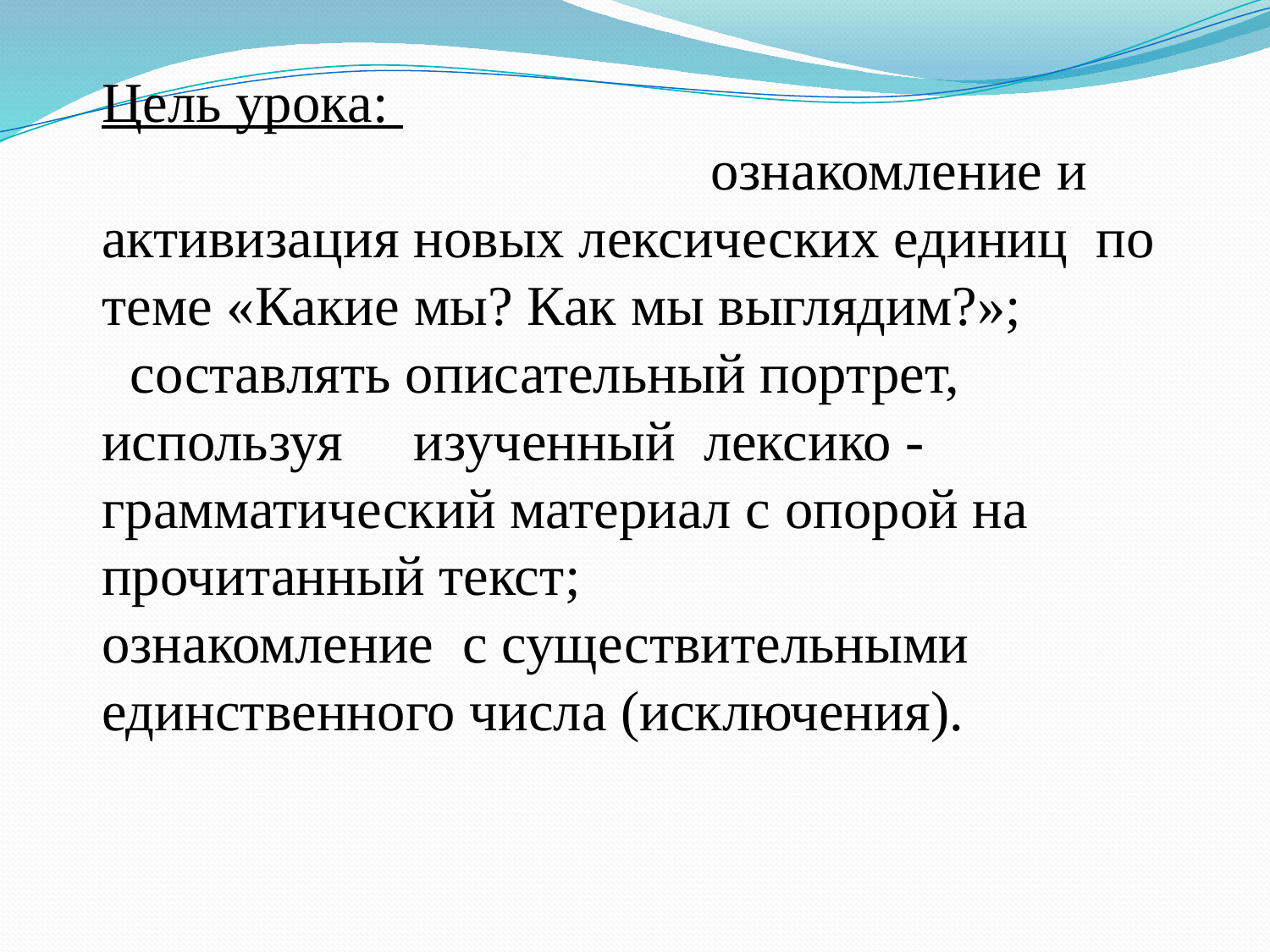

Цель урока:                                                                                                      ознакомление и активизация новых лексических единиц  по теме «Какие мы? Как мы выглядим?»;
  составлять описательный портрет,  используя     изученный  лексико -грамматический материал с опорой на прочитанный текст;                                     ознакомление  с существительными  единственного числа (исключения).